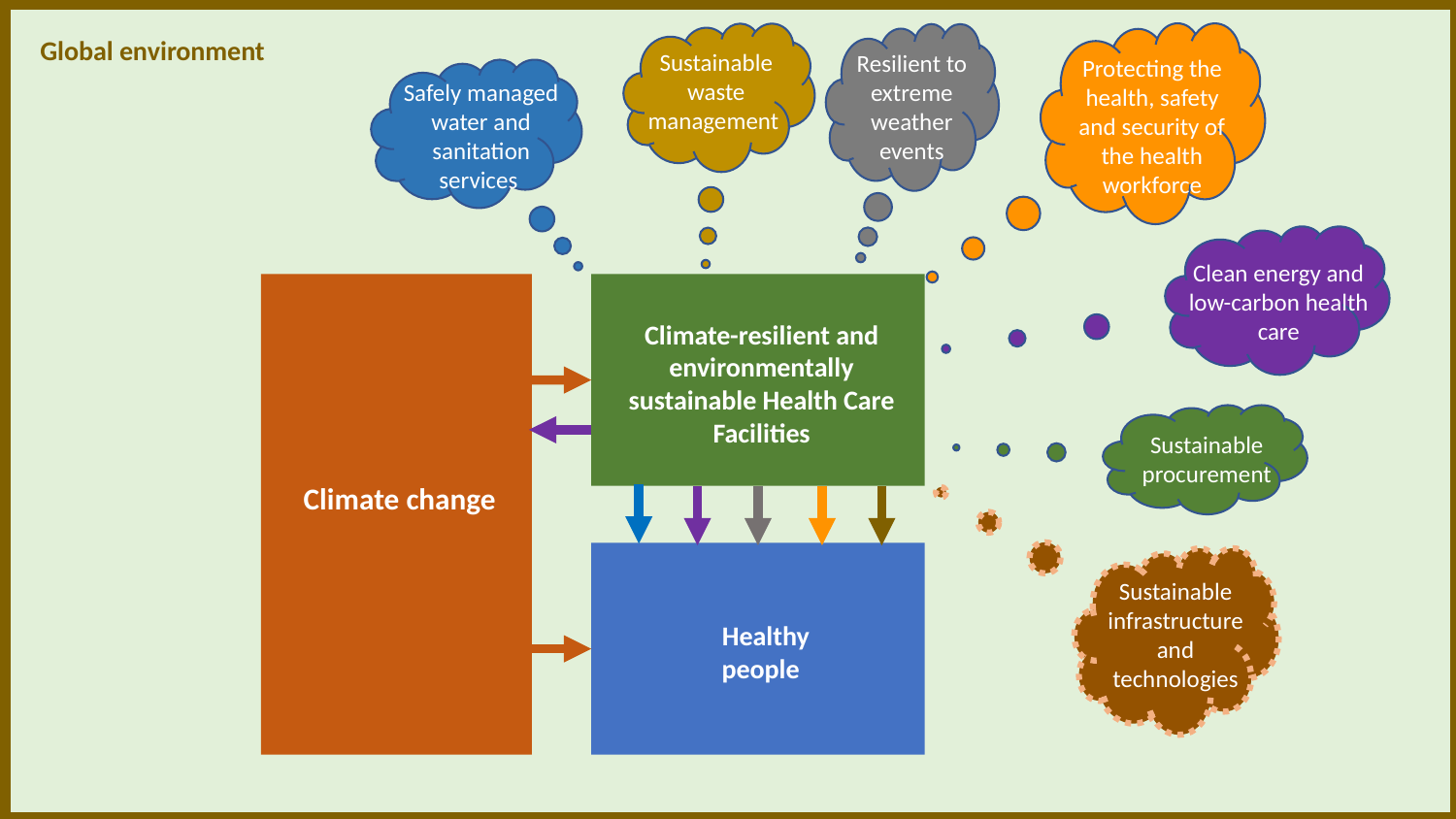

Protecting the health, safety and security of the health workforce

Sustainable waste management

Resilient to extreme weather events
Global environment

Safely managed water and sanitation services

Clean energy and low-carbon health care

Climate-resilient and environmentally sustainable Health Care Facilities

Sustainable procurement
Climate change

Sustainable infrastructure and technologies
Healthy
people